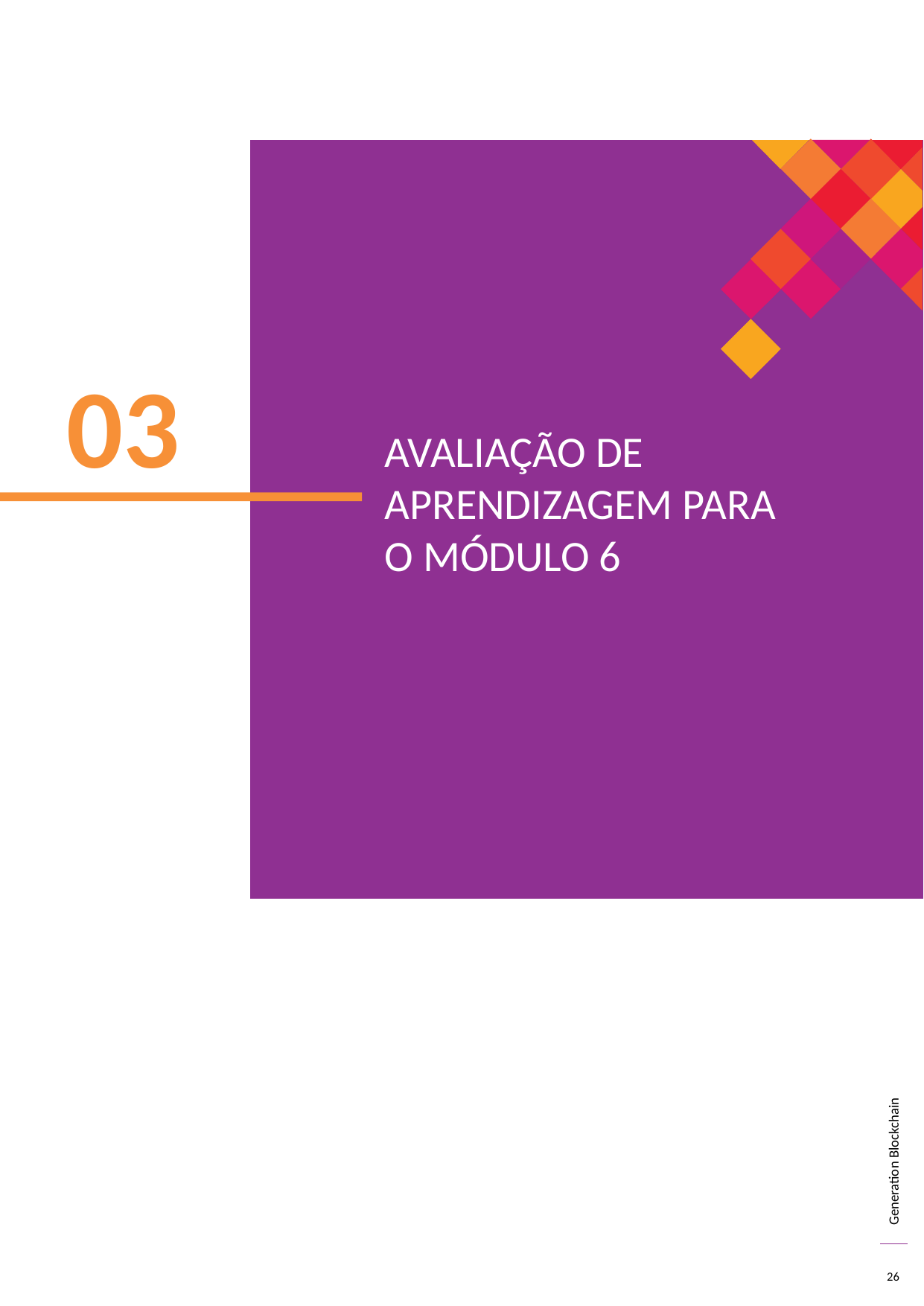

03
AVALIAÇÃO DE APRENDIZAGEM PARA O MÓDULO 6
26